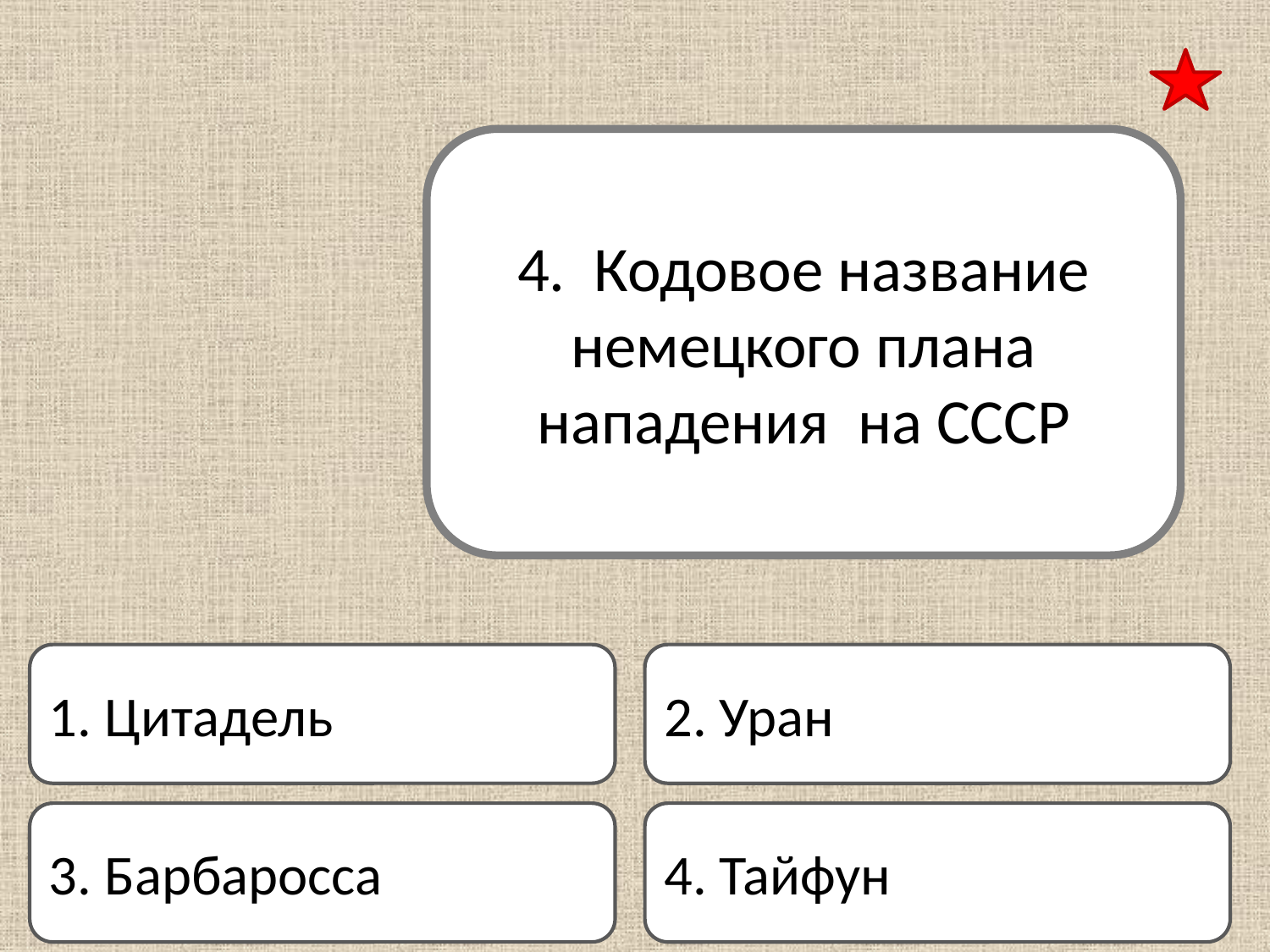

4.  Кодовое название немецкого плана нападения  на СССР
1. Цитадель
2. Уран
3. Барбаросса
4. Тайфун